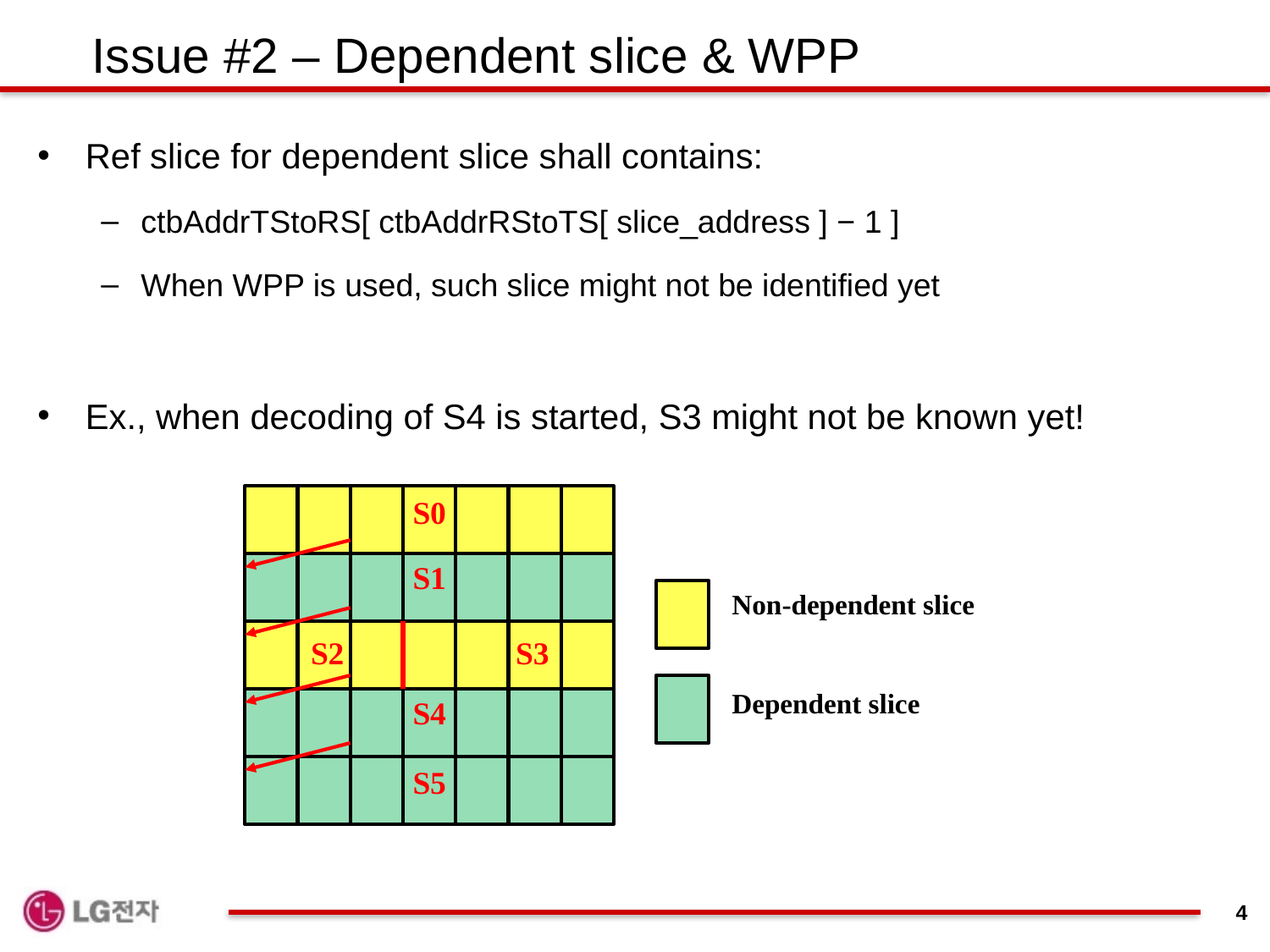

# Issue #2 – Dependent slice & WPP
Ref slice for dependent slice shall contains:
ctbAddrTStoRS[ ctbAddrRStoTS[ slice_address ] − 1 ]
When WPP is used, such slice might not be identified yet

Ex., when decoding of S4 is started, S3 might not be known yet!

S0

S1

Non-dependent slice

S2
S3

Dependent slice
S4

S5

4